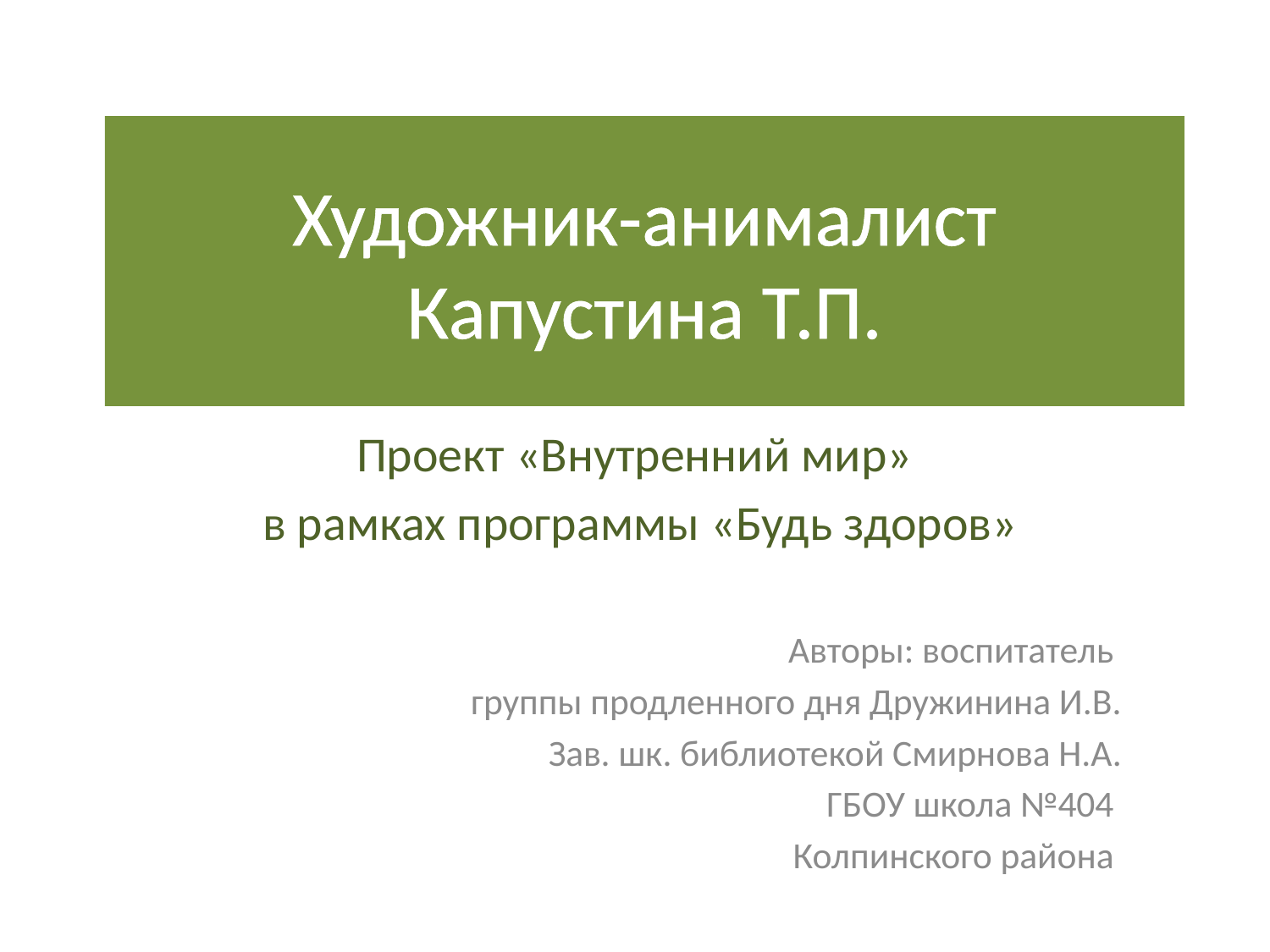

# Художник-анималист Капустина Т.П.
Проект «Внутренний мир»
в рамках программы «Будь здоров»

Авторы: воспитатель
группы продленного дня Дружинина И.В.
Зав. шк. библиотекой Смирнова Н.А.
ГБОУ школа №404
Колпинского района